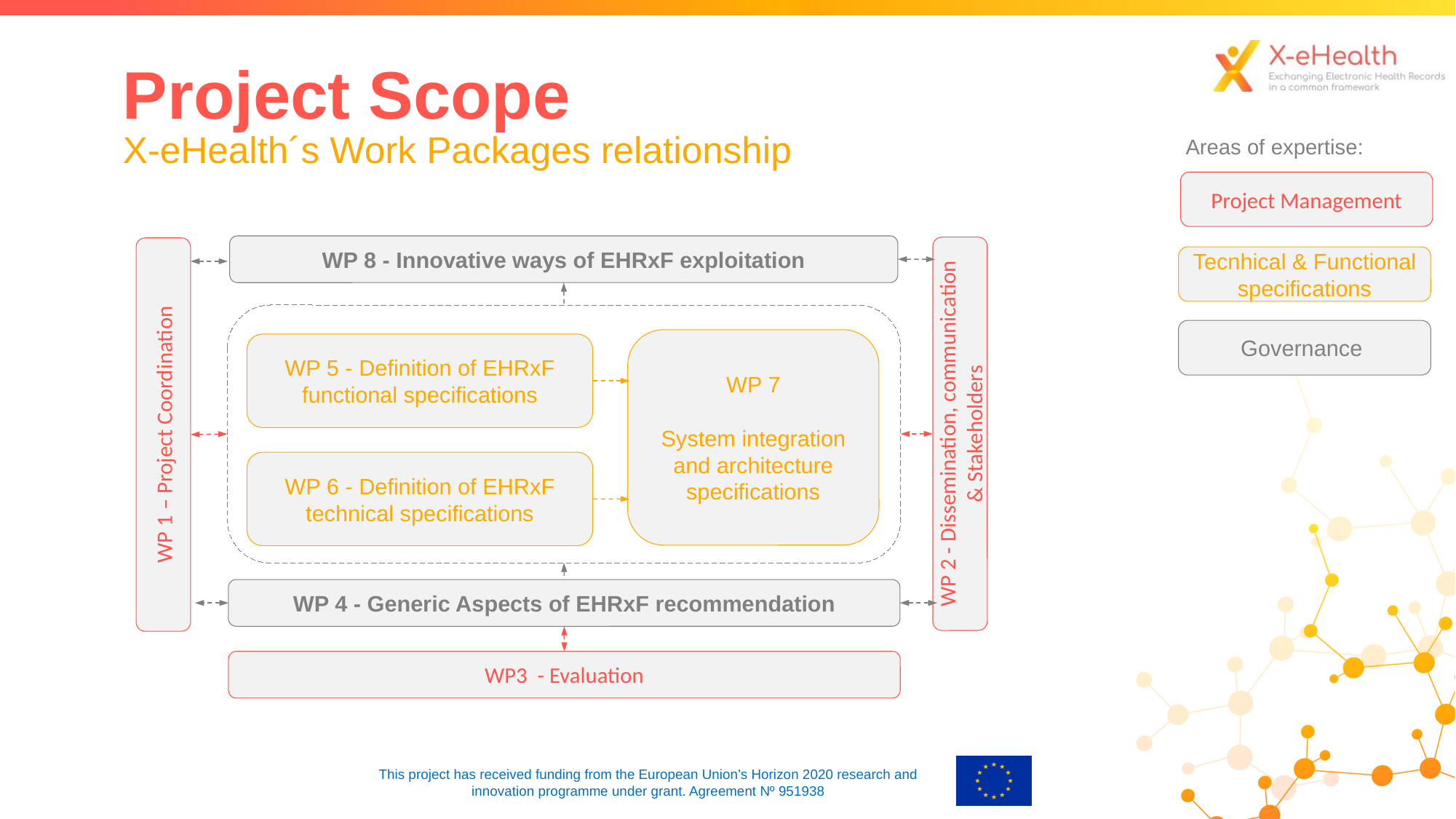

Project Scope
X-eHealth´s Work Packages relationship
Project Management
Areas of expertise:
Tecnhical & Functional specifications
Governance
WP 8 - Innovative ways of EHRxF exploitation
WP 2 - Dissemination, communication & Stakeholders
WP 1 – Project Coordination

WP 7

System integration and architecture specifications
WP 5 - Definition of EHRxF functional specifications
WP 6 - Definition of EHRxF technical specifications
WP 4 - Generic Aspects of EHRxF recommendation
WP3  - Evaluation